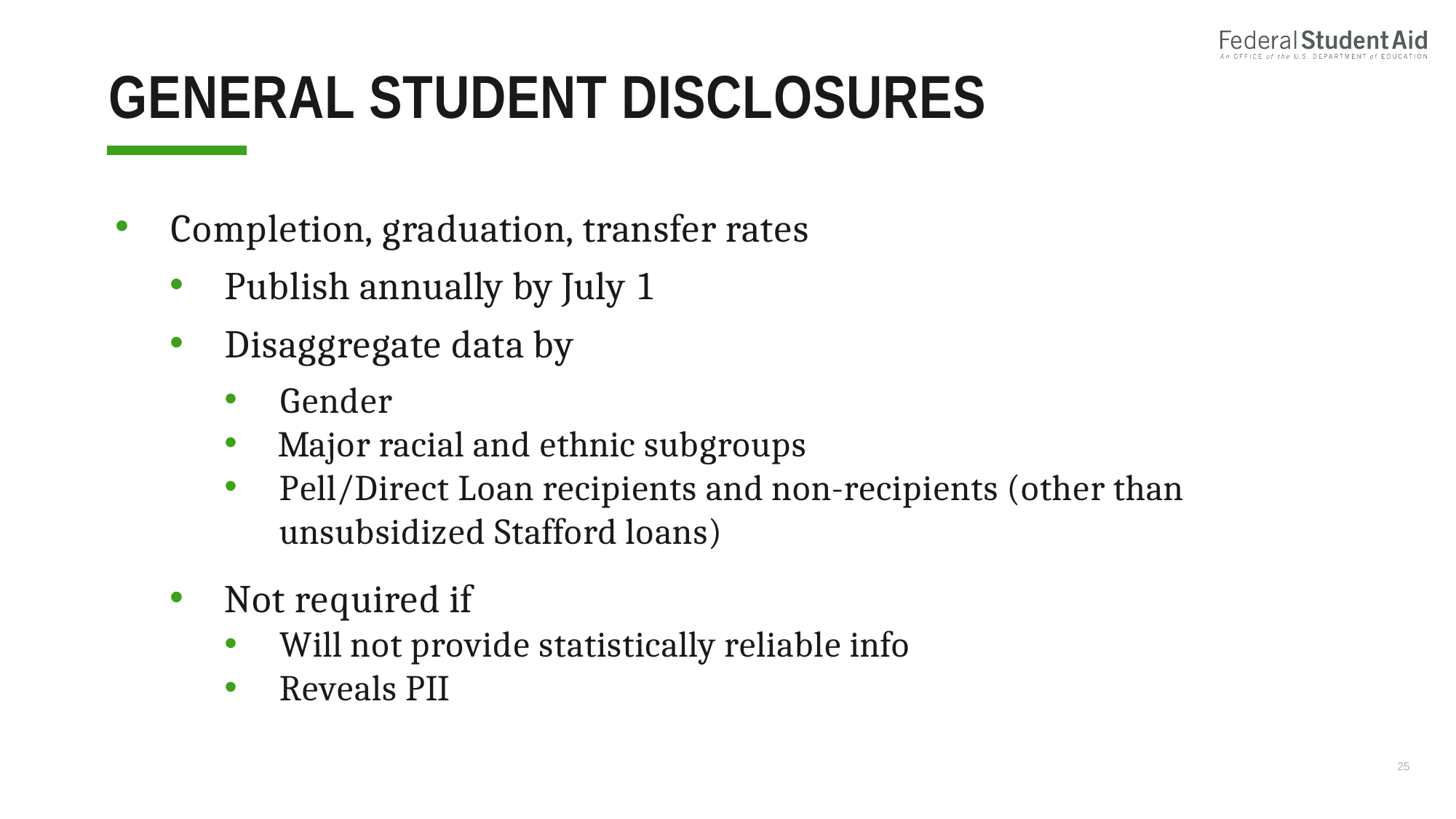

# General student Disclosures
Completion, graduation, transfer rates

Publish annually by July 1

Disaggregate data by

Gender
Major racial and ethnic subgroups
Pell/Direct Loan recipients and non-recipients (other than unsubsidized Stafford loans)

Not required if
Will not provide statistically reliable info
Reveals PII
25